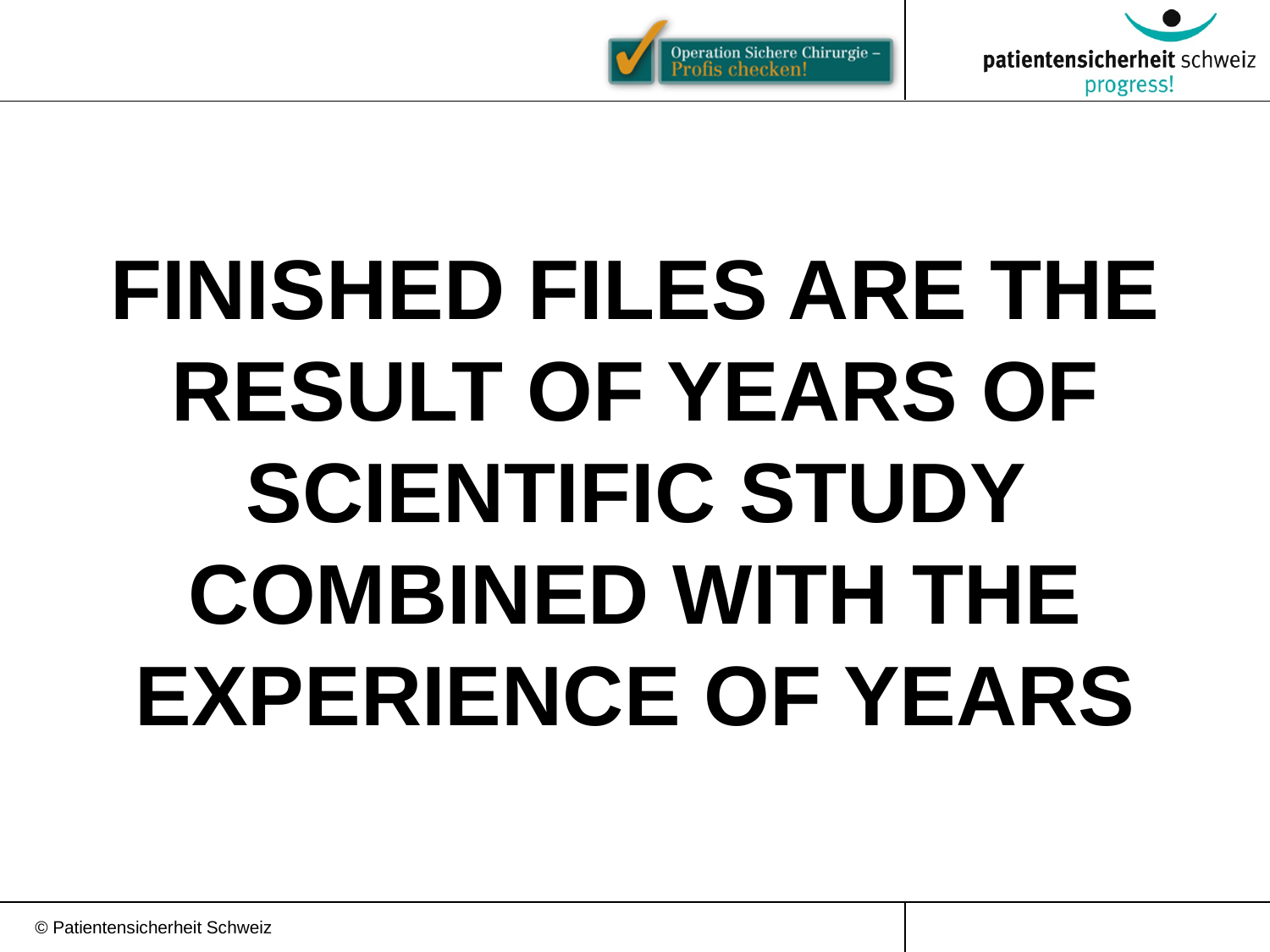

FINISHED FILES ARE THE RESULT OF YEARS OF SCIENTIFIC STUDY COMBINED WITH THE EXPERIENCE OF YEARS
© Patientensicherheit Schweiz